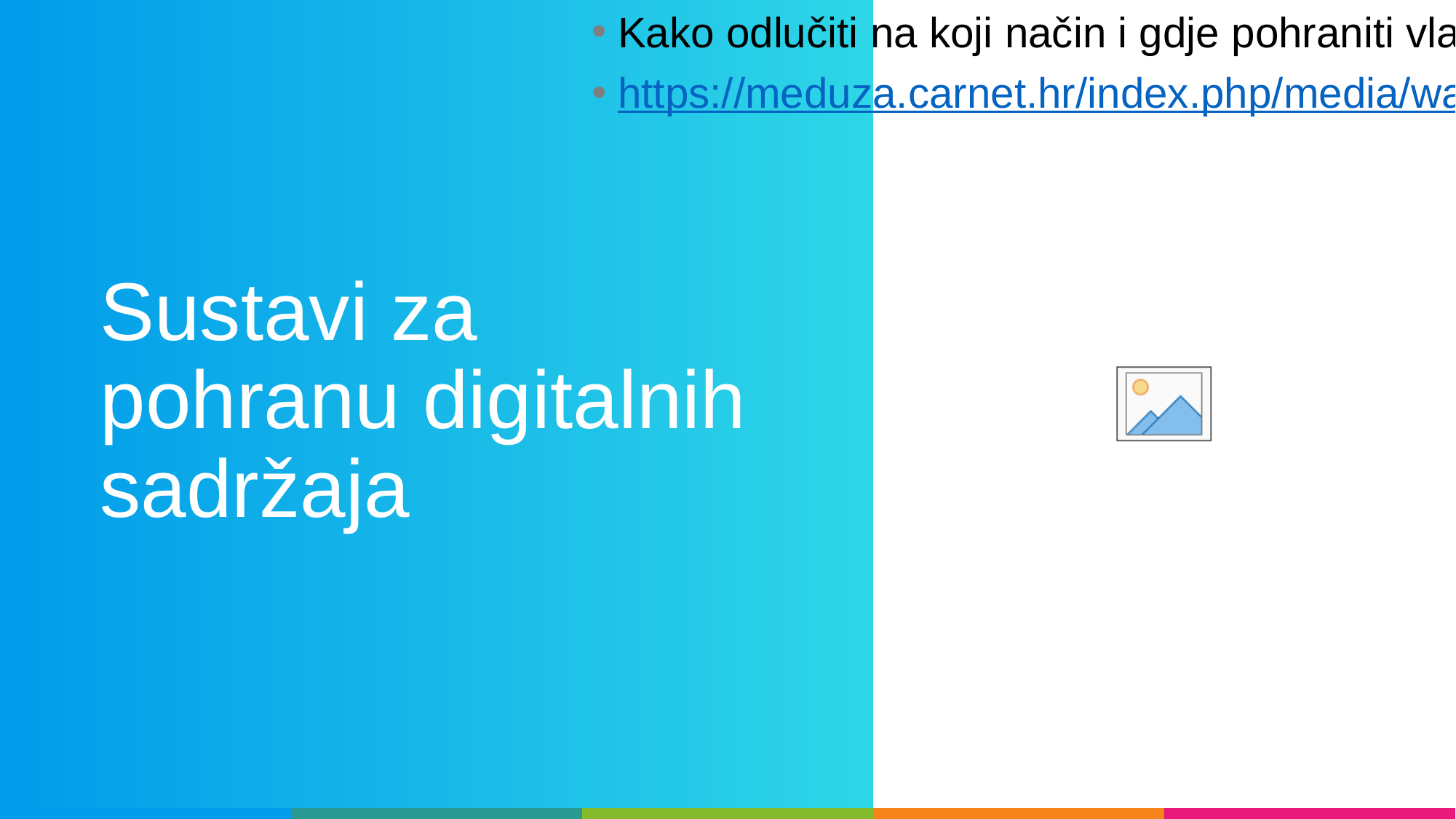

Kako odlučiti na koji način i gdje pohraniti vlastite sadržaje?
https://meduza.carnet.hr/index.php/media/watch/18561
# Sustavi za pohranu digitalnih sadržaja